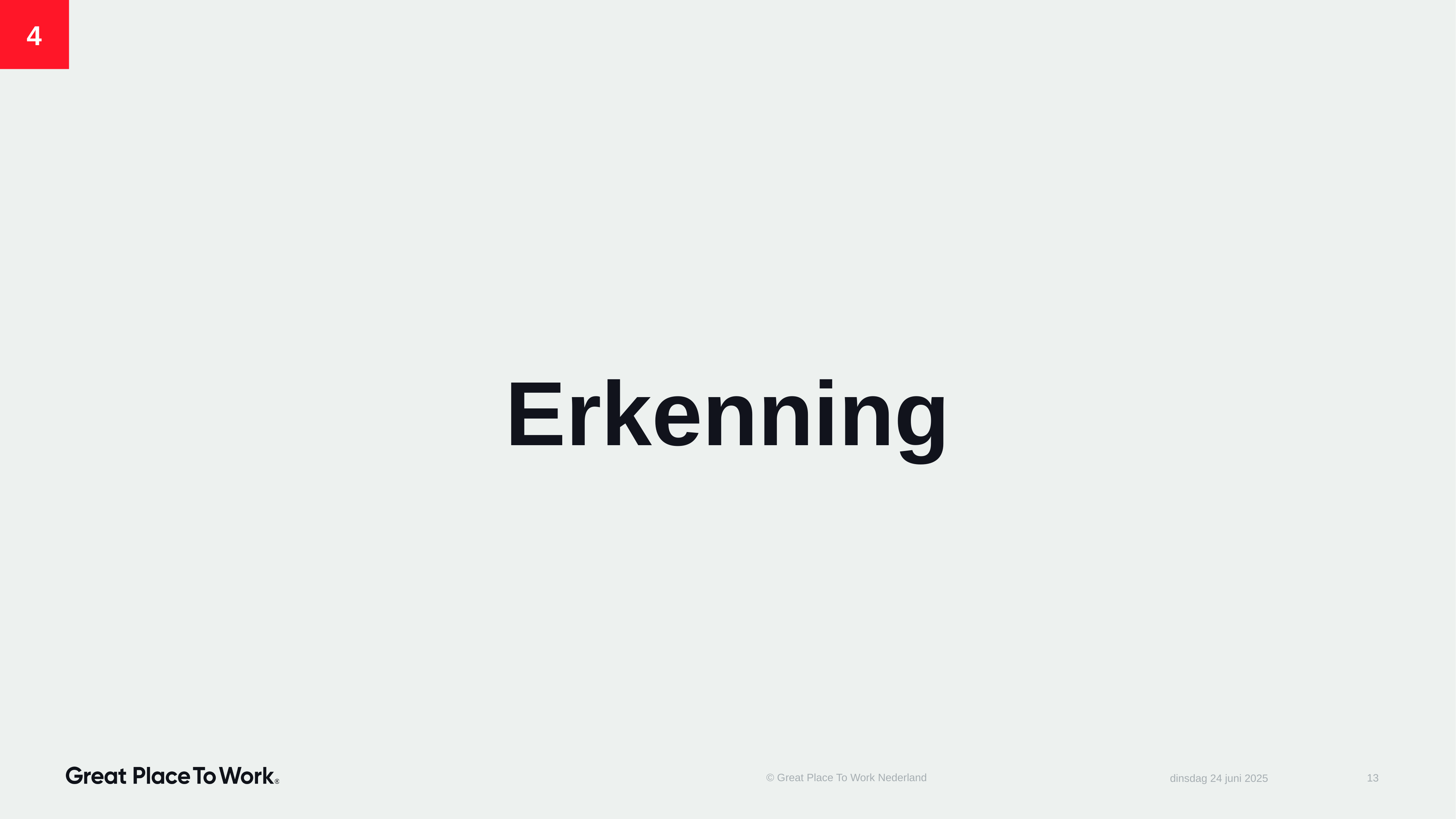

4
Erkenning
© Great Place To Work Nederland
13
dinsdag 24 juni 2025